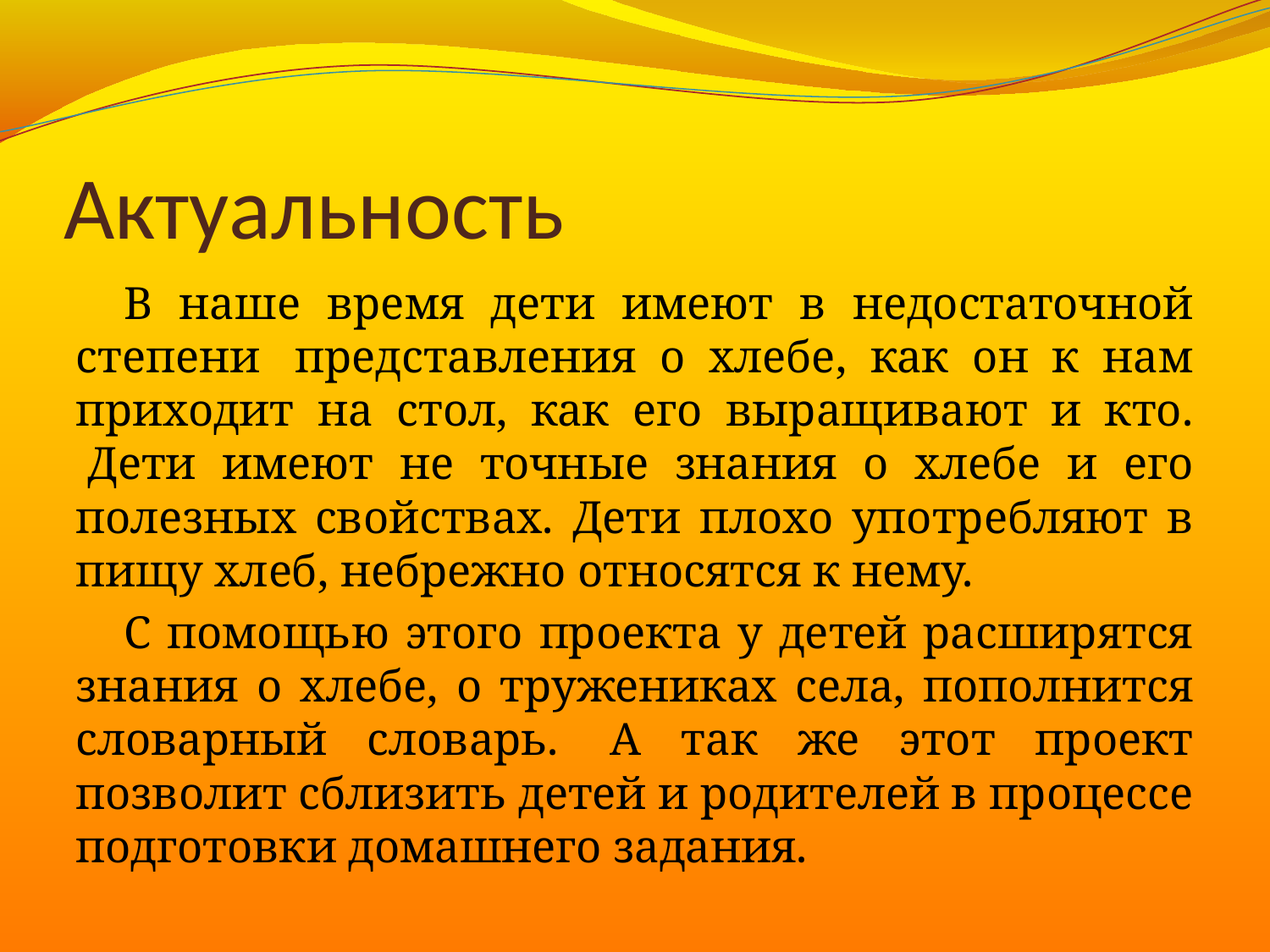

# Актуальность
В наше время дети имеют в недостаточной степени  представления о хлебе, как он к нам приходит на стол, как его выращивают и кто.  Дети имеют не точные знания о хлебе и его полезных свойствах. Дети плохо употребляют в пищу хлеб, небрежно относятся к нему.
С помощью этого проекта у детей расширятся знания о хлебе, о тружениках села, пополнится словарный словарь.  А так же этот проект позволит сблизить детей и родителей в процессе подготовки домашнего задания.